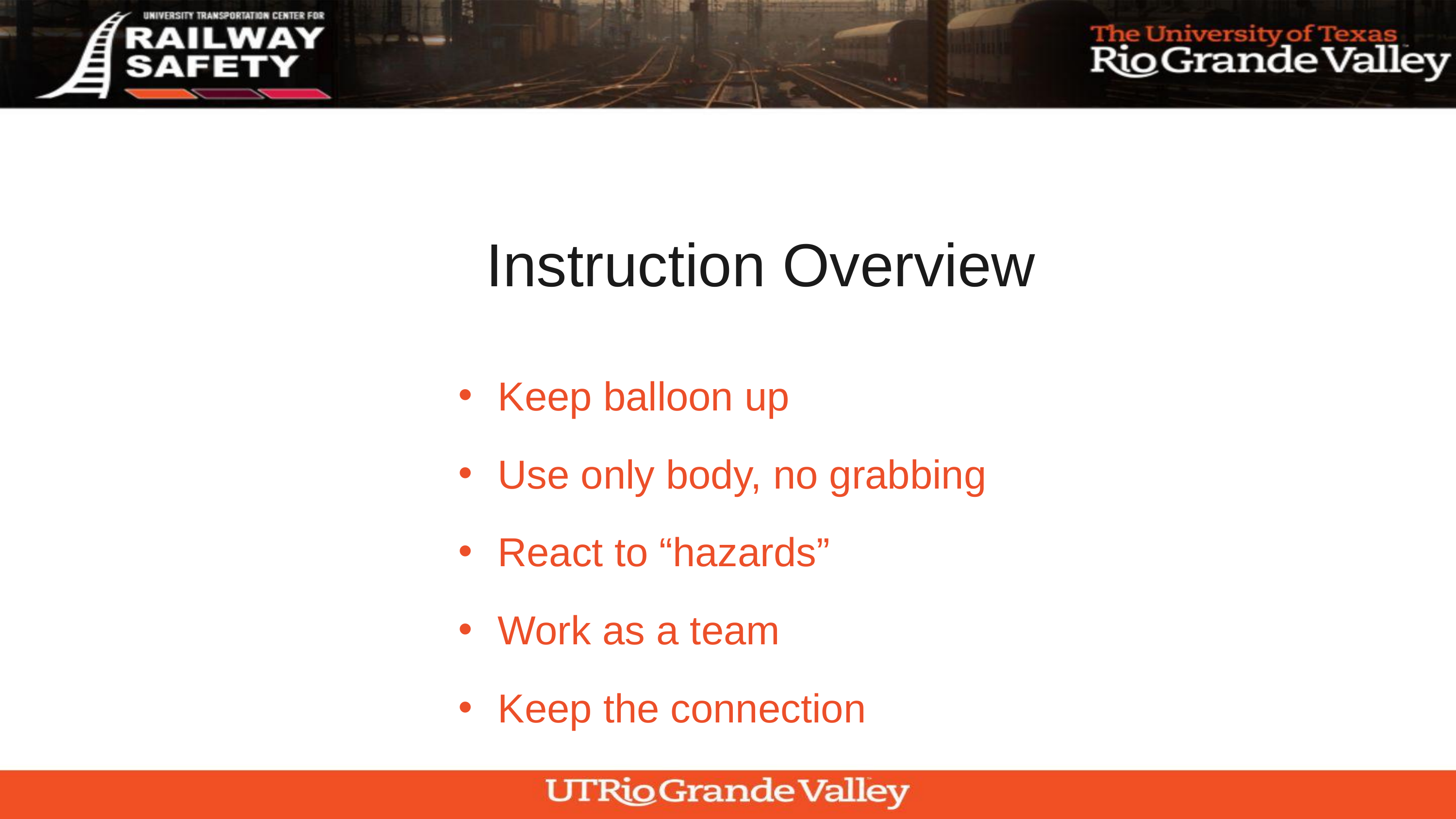

Instruction Overview
Keep balloon up
Use only body, no grabbing
React to “hazards”
Work as a team
Keep the connection